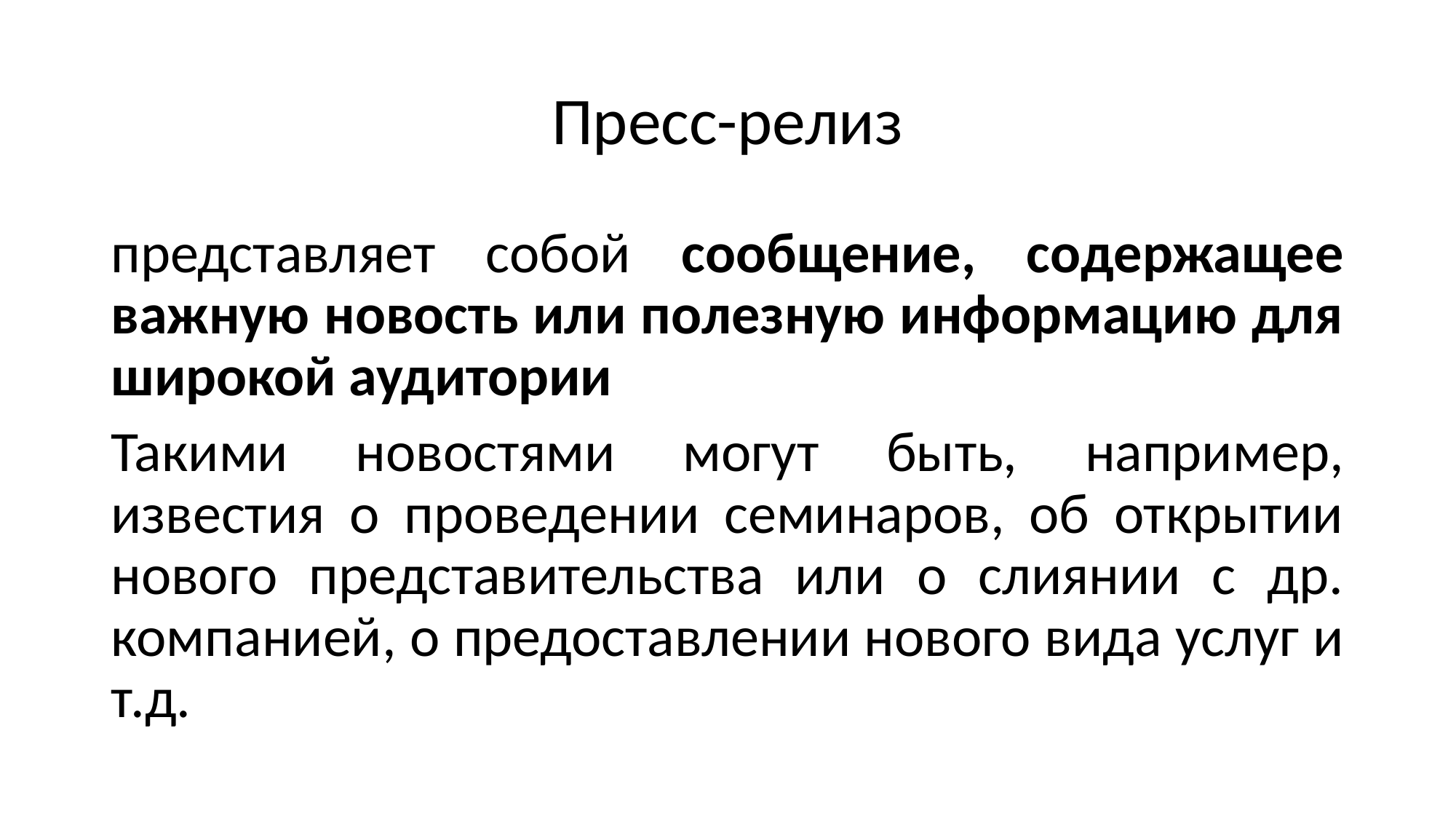

# Пресс-релиз
представляет собой сообщение, содержащее важную новость или полезную информацию для широкой аудитории
Такими новостями могут быть, например, известия о проведении семинаров, об открытии нового представительства или о слиянии с др. компанией, о предоставлении нового вида услуг и т.д.